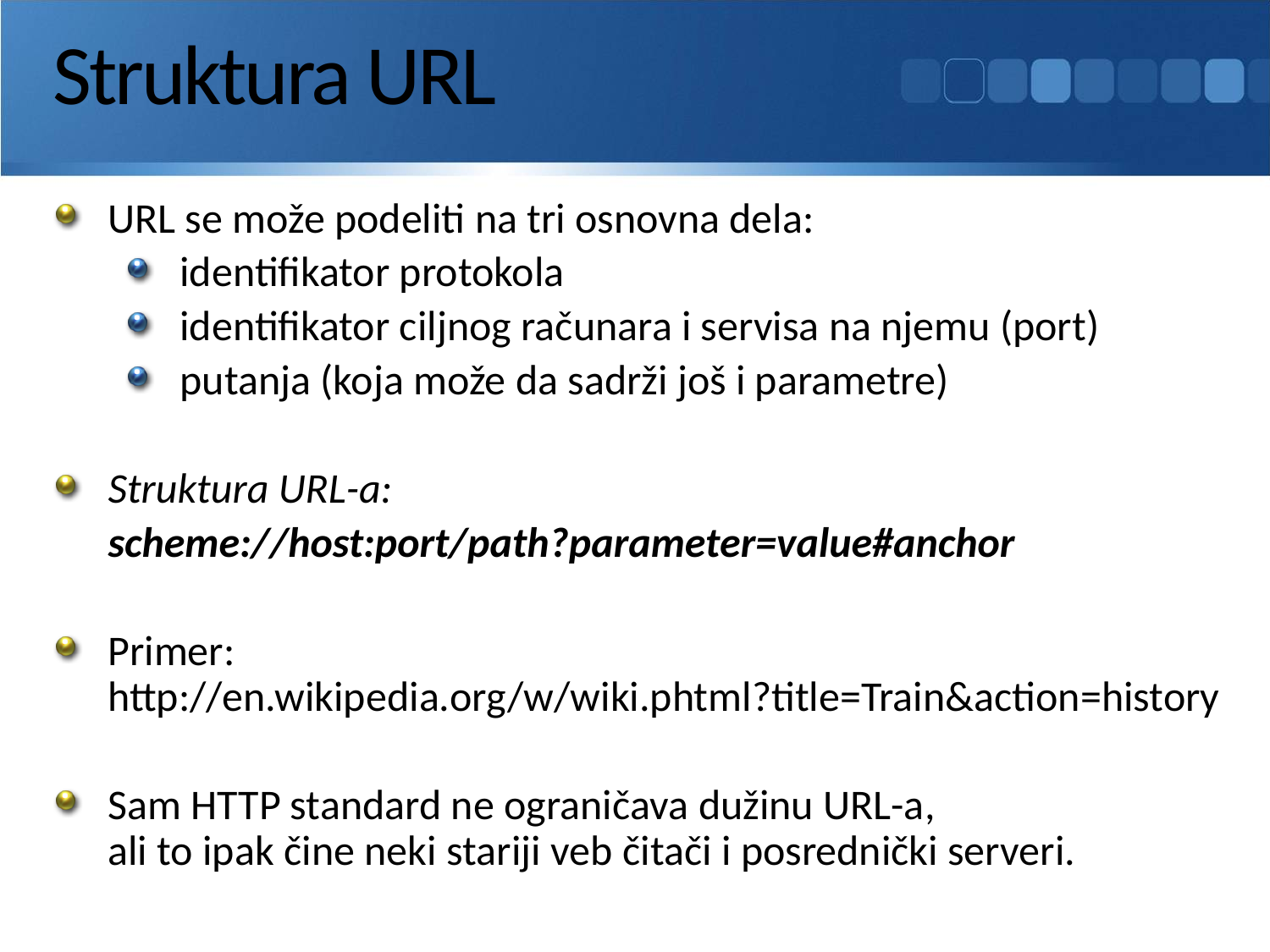

# Struktura URL
URL se može podeliti na tri osnovna dela:
identifikator protokola
identifikator ciljnog računara i servisa na njemu (port)
putanja (koja može da sadrži još i parametre)

Struktura URL-a:
	scheme://host:port/path?parameter=value#anchor

Primer:
http://en.wikipedia.org/w/wiki.phtml?title=Train&action=history

Sam HTTP standard ne ograničava dužinu URL-a,
ali to ipak čine neki stariji veb čitači i posrednički serveri.